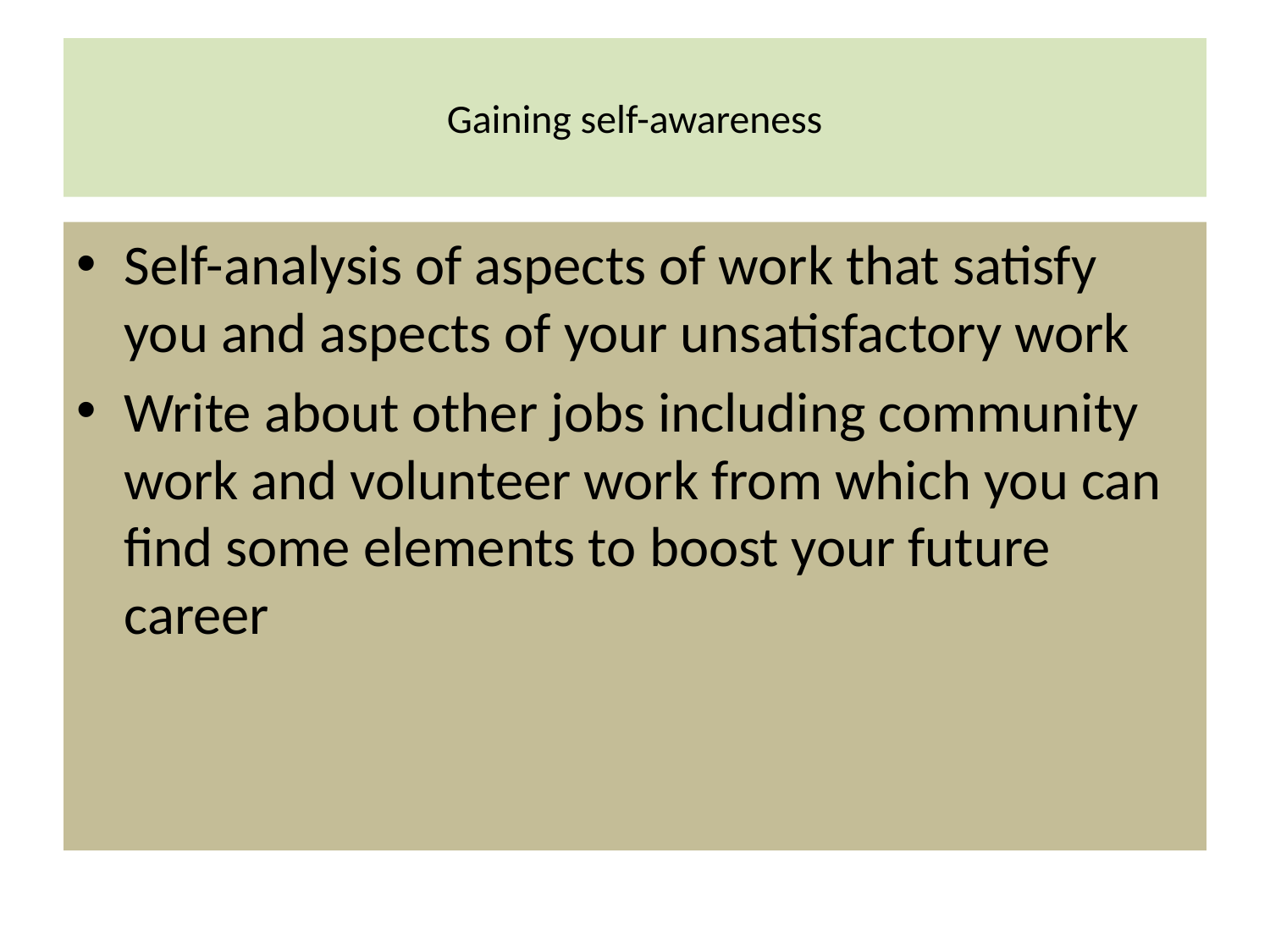

# Gaining self-awareness
Self-analysis of aspects of work that satisfy you and aspects of your unsatisfactory work
Write about other jobs including community work and volunteer work from which you can find some elements to boost your future career